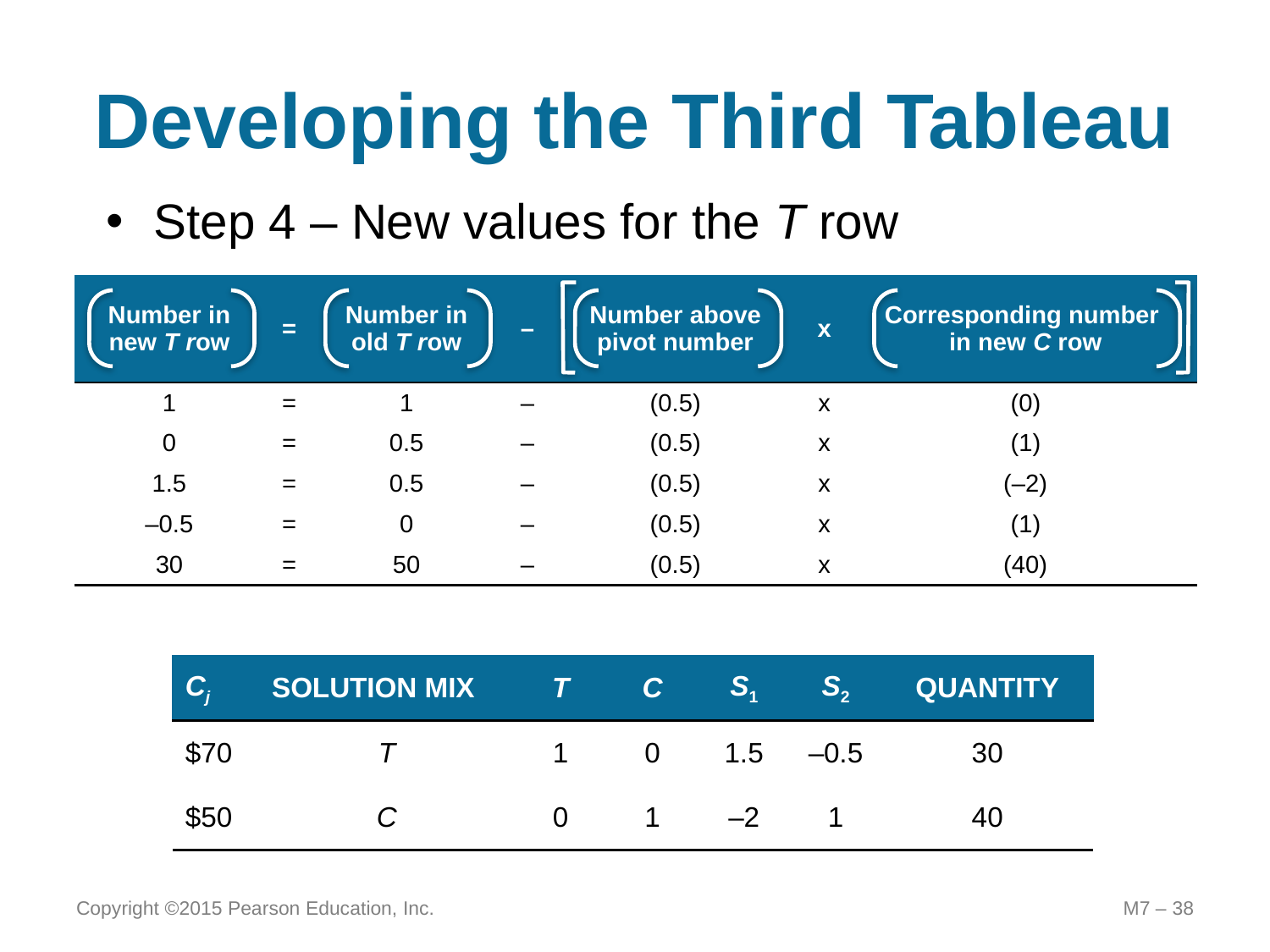

# Developing the Third Tableau
Step 4 – New values for the T row
| Number in new T row | = | Number in old T row | – | Number above pivot number | x | Corresponding number in new C row |
| --- | --- | --- | --- | --- | --- | --- |
| 1 | = | 1 | – | (0.5) | x | (0) |
| 0 | = | 0.5 | – | (0.5) | x | (1) |
| 1.5 | = | 0.5 | – | (0.5) | x | (–2) |
| –0.5 | = | 0 | – | (0.5) | x | (1) |
| 30 | = | 50 | – | (0.5) | x | (40) |

| Cj | SOLUTION MIX | T | C | S1 | S2 | QUANTITY |
| --- | --- | --- | --- | --- | --- | --- |
| $70 | T | 1 | 0 | 1.5 | –0.5 | 30 |
| $50 | C | 0 | 1 | –2 | 1 | 40 |
Copyright ©2015 Pearson Education, Inc.
M7 – 38